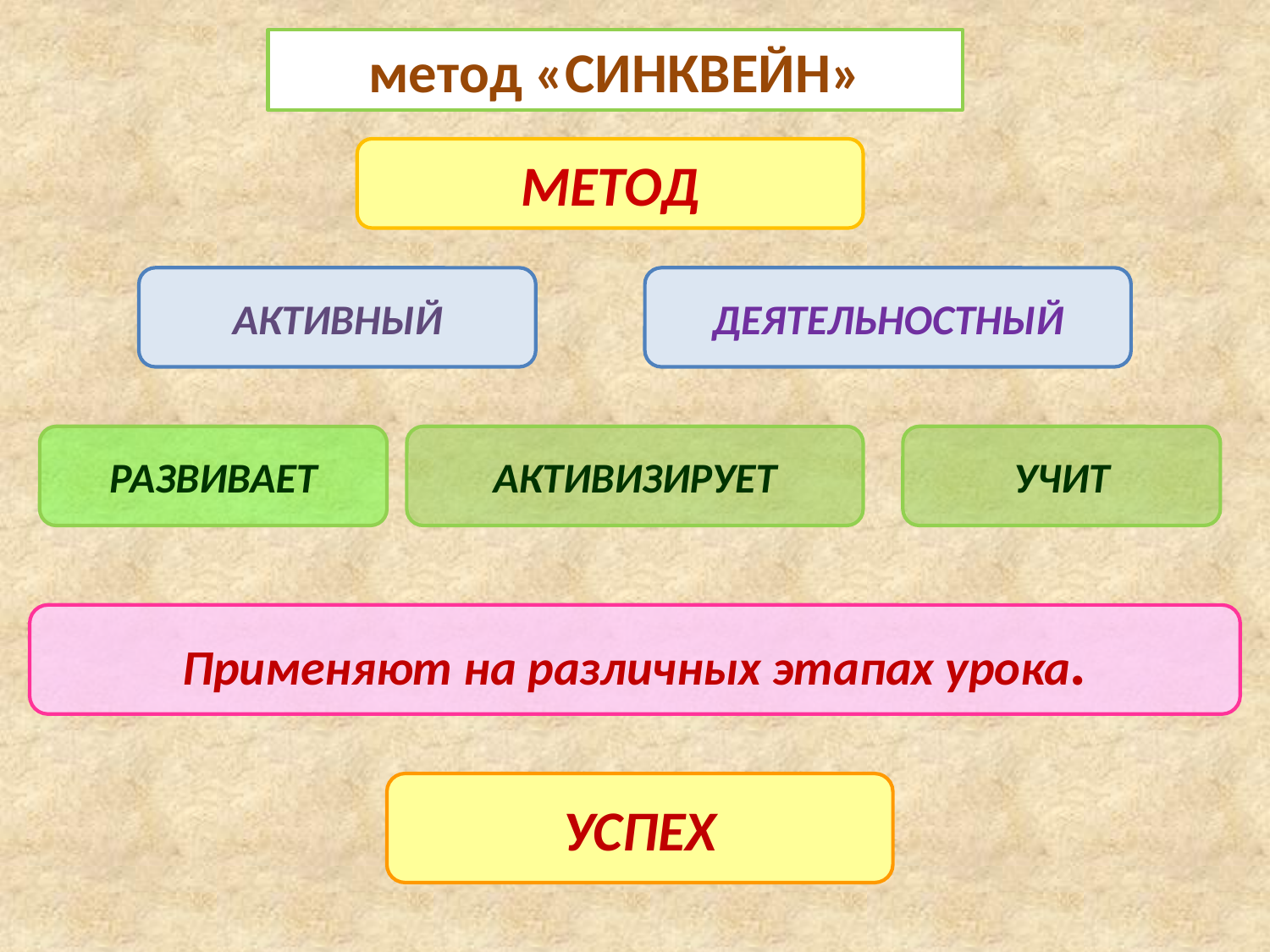

метод «СИНКВЕЙН»
МЕТОД
АКТИВНЫЙ
ДЕЯТЕЛЬНОСТНЫЙ
РАЗВИВАЕТ
АКТИВИЗИРУЕТ
УЧИТ
Применяют на различных этапах урока.
УСПЕХ